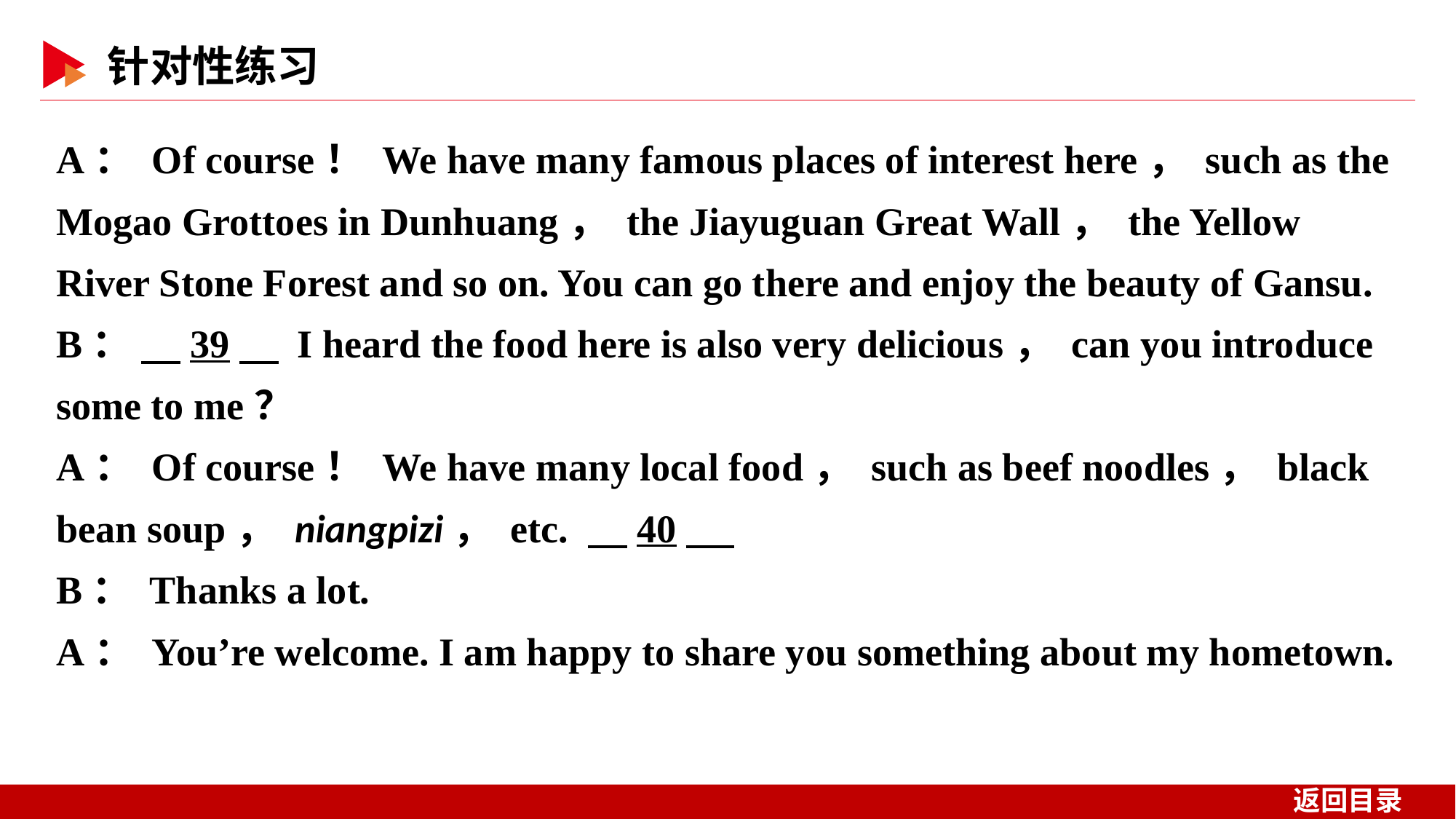

A： Of course！ We have many famous places of interest here， such as the Mogao Grottoes in Dunhuang， the Jiayuguan Great Wall， the Yellow River Stone Forest and so on. You can go there and enjoy the beauty of Gansu.
B： 　39　 I heard the food here is also very delicious， can you introduce some to me？
A： Of course！ We have many local food， such as beef noodles， black bean soup， niangpizi， etc. 　40
B： Thanks a lot.
A： You’re welcome. I am happy to share you something about my hometown.